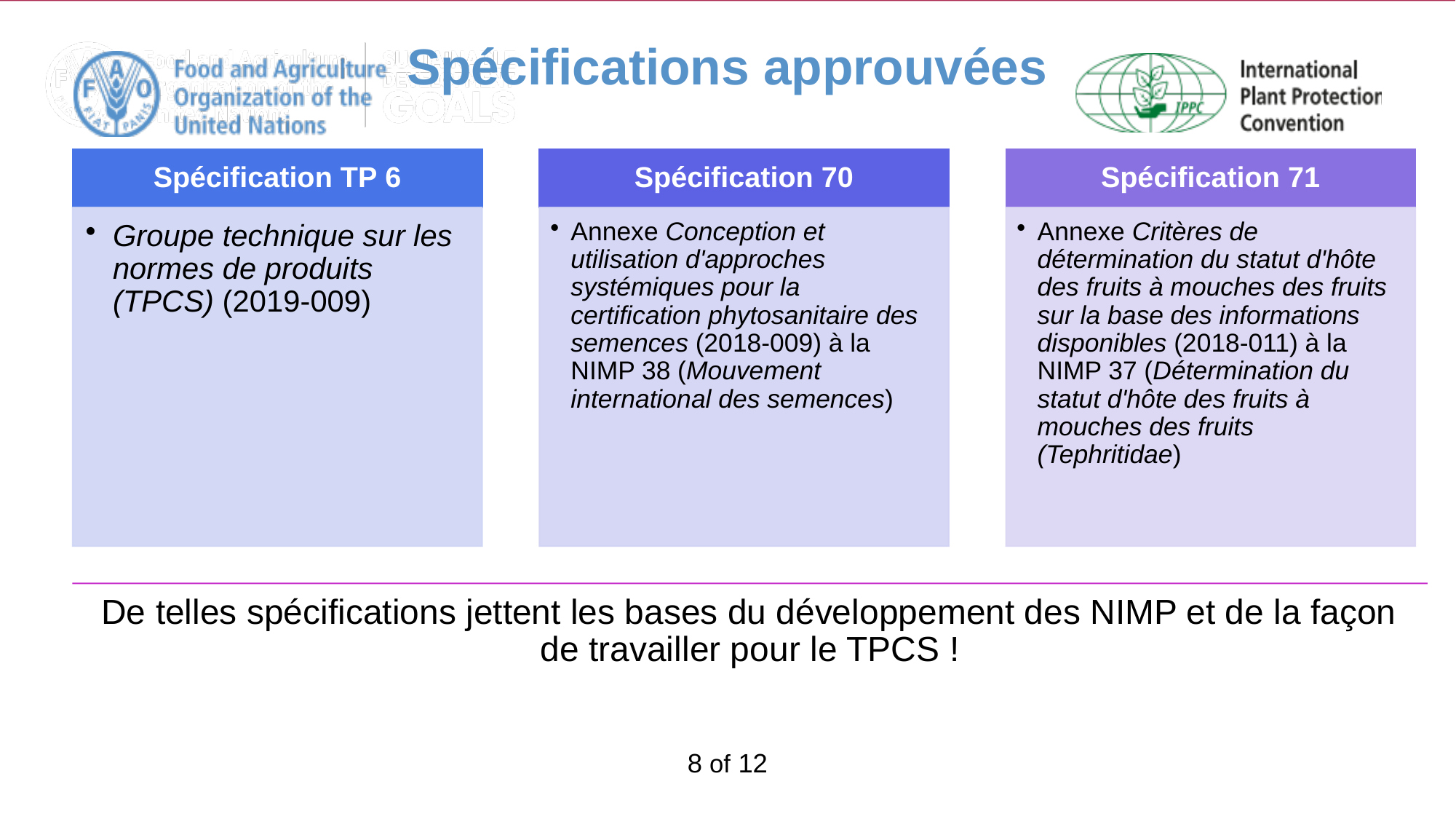

# Spécifications approuvées
Spécification TP 6
Groupe technique sur les normes de produits (TPCS) (2019-009)
Spécification 70
Annexe Conception et utilisation d'approches systémiques pour la certification phytosanitaire des semences (2018-009) à la NIMP 38 (Mouvement international des semences)
Spécification 71
Annexe Critères de détermination du statut d'hôte des fruits à mouches des fruits sur la base des informations disponibles (2018-011) à la NIMP 37 (Détermination du statut d'hôte des fruits à mouches des fruits (Tephritidae)
De telles spécifications jettent les bases du développement des NIMP et de la façon de travailler pour le TPCS !
8 of 12